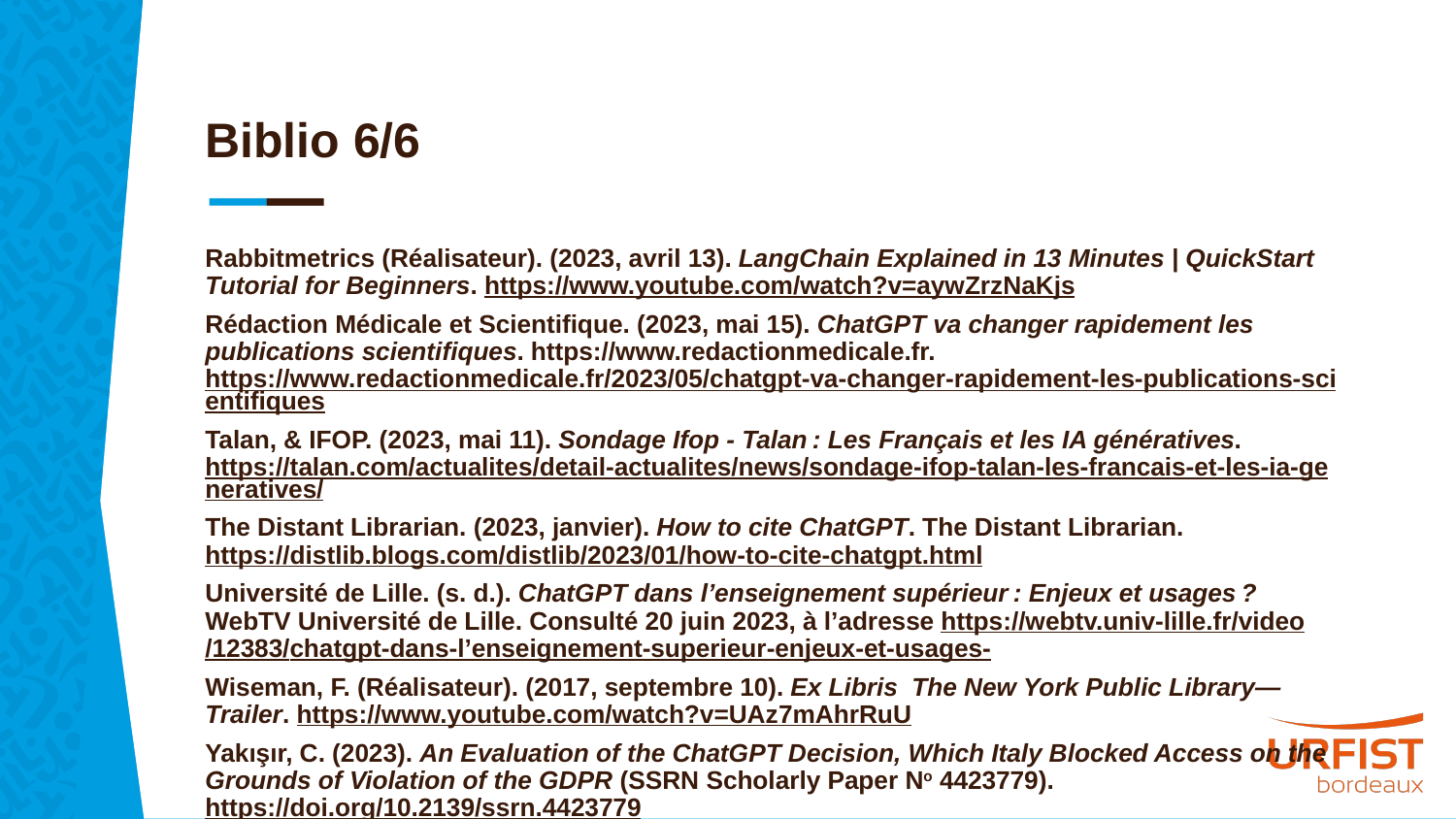

# Biblio 6/6
Rabbitmetrics (Réalisateur). (2023, avril 13). LangChain Explained in 13 Minutes | QuickStart Tutorial for Beginners. https://www.youtube.com/watch?v=aywZrzNaKjs
Rédaction Médicale et Scientifique. (2023, mai 15). ChatGPT va changer rapidement les publications scientifiques. https://www.redactionmedicale.fr. https://www.redactionmedicale.fr/2023/05/chatgpt-va-changer-rapidement-les-publications-scientifiques
Talan, & IFOP. (2023, mai 11). Sondage Ifop - Talan : Les Français et les IA génératives. https://talan.com/actualites/detail-actualites/news/sondage-ifop-talan-les-francais-et-les-ia-generatives/
The Distant Librarian. (2023, janvier). How to cite ChatGPT. The Distant Librarian. https://distlib.blogs.com/distlib/2023/01/how-to-cite-chatgpt.html
Université de Lille. (s. d.). ChatGPT dans l’enseignement supérieur : Enjeux et usages ? WebTV Université de Lille. Consulté 20 juin 2023, à l’adresse https://webtv.univ-lille.fr/video/12383/chatgpt-dans-l’enseignement-superieur-enjeux-et-usages-
Wiseman, F. (Réalisateur). (2017, septembre 10). Ex Libris  The New York Public Library—Trailer. https://www.youtube.com/watch?v=UAz7mAhrRuU
Yakışır, C. (2023). An Evaluation of the ChatGPT Decision, Which Italy Blocked Access on the Grounds of Violation of the GDPR (SSRN Scholarly Paper No 4423779). https://doi.org/10.2139/ssrn.4423779